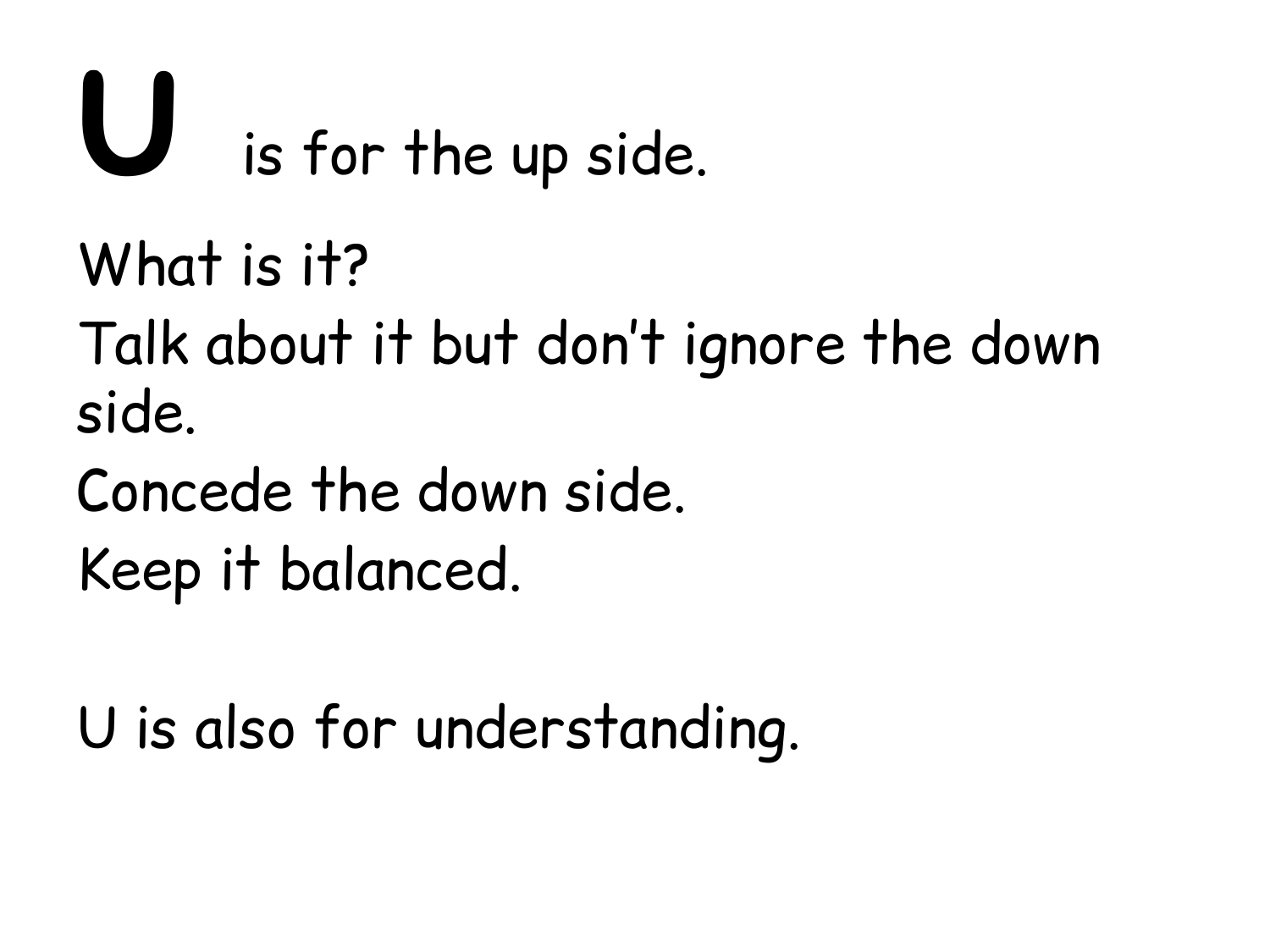

# U is for the up side.
What is it?
Talk about it but don’t ignore the down side.
Concede the down side.
Keep it balanced.

U is also for understanding.